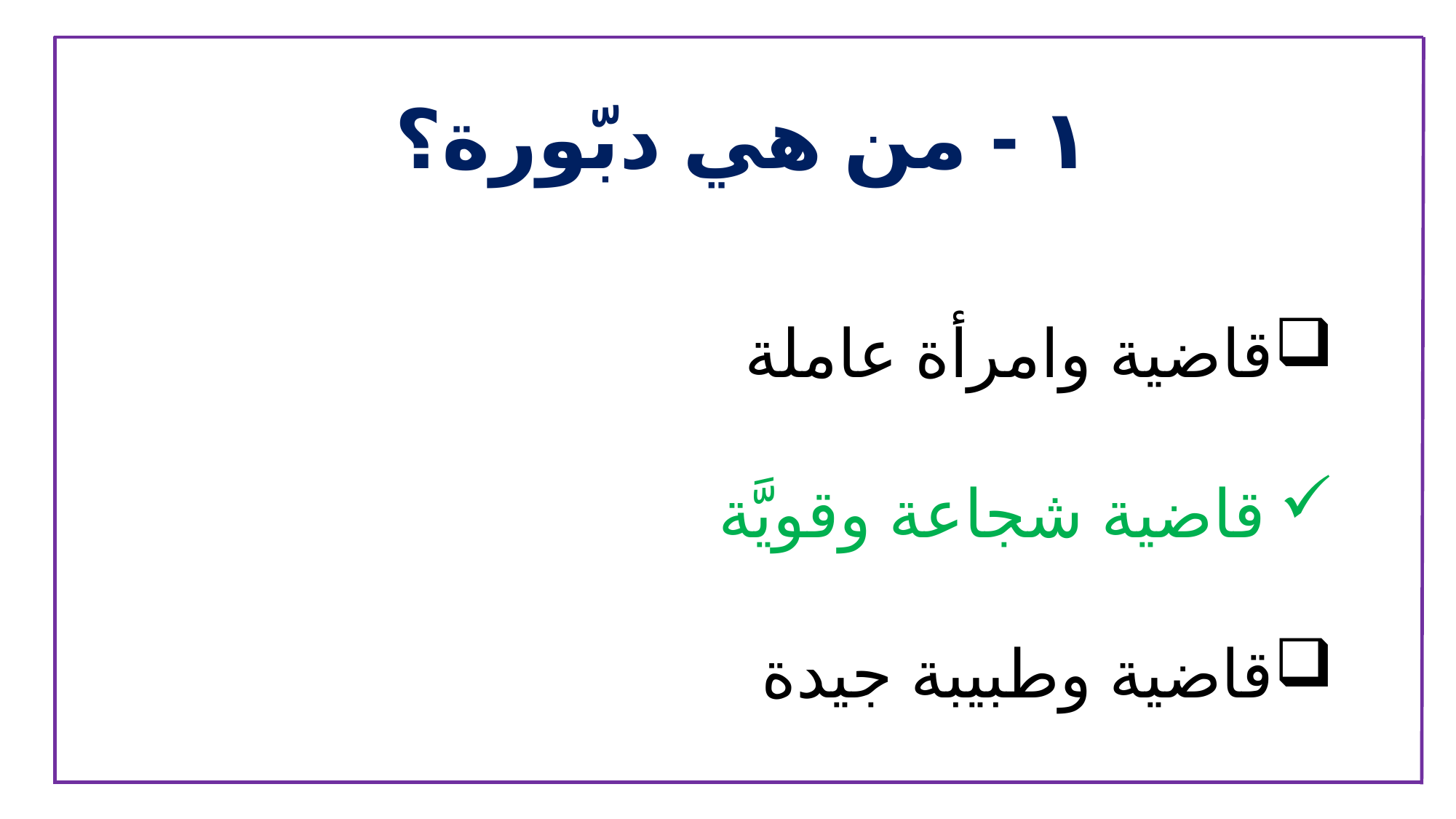

١ - من هي دبّورة؟
قاضية وامرأة عاملة
قاضية شجاعة وقويَّة
قاضية وطبيبة جيدة